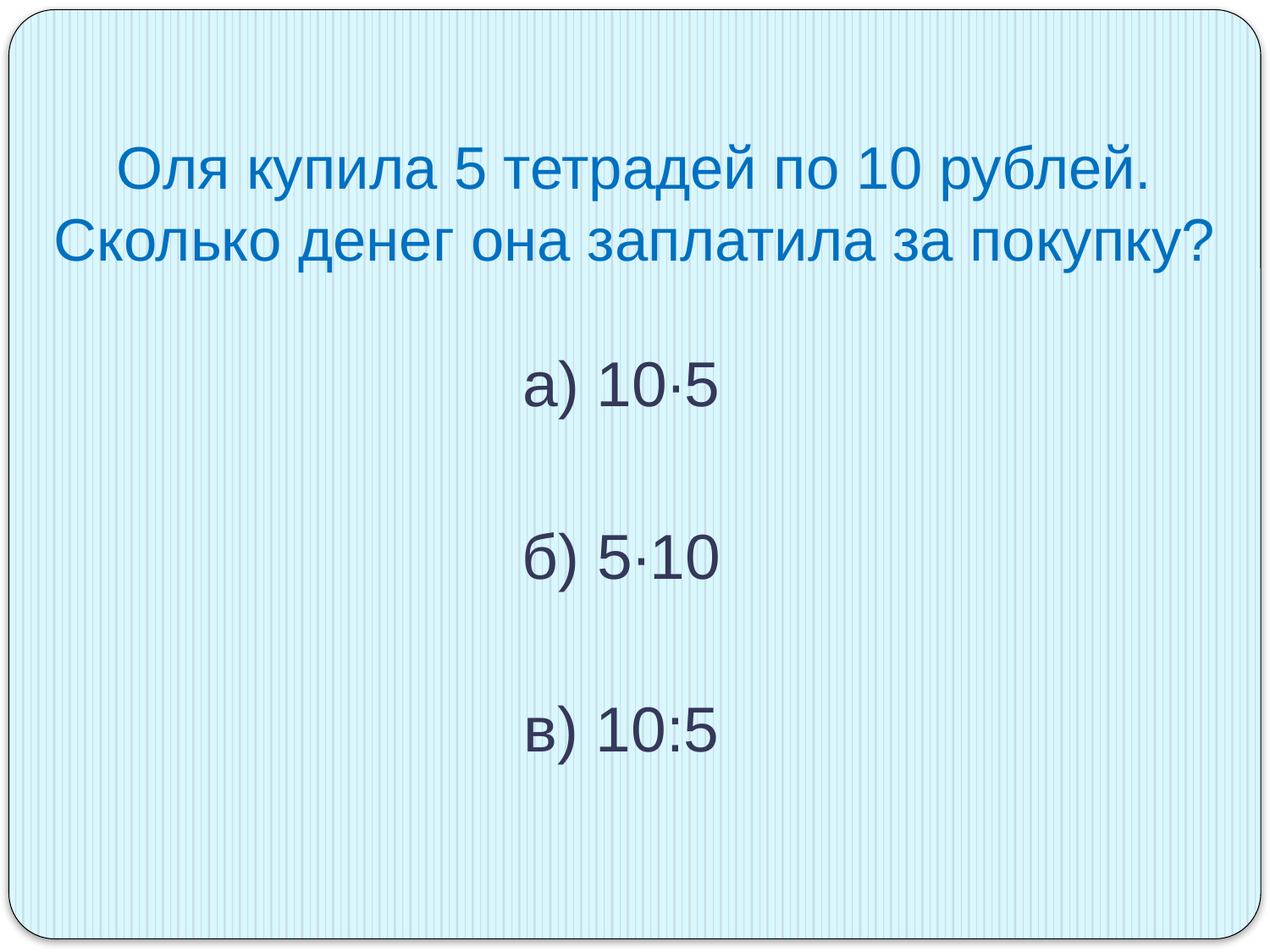

# Оля купила 5 тетрадей по 10 рублей. Сколько денег она заплатила за покупку?

а) 10∙5

б) 5∙10

в) 10:5